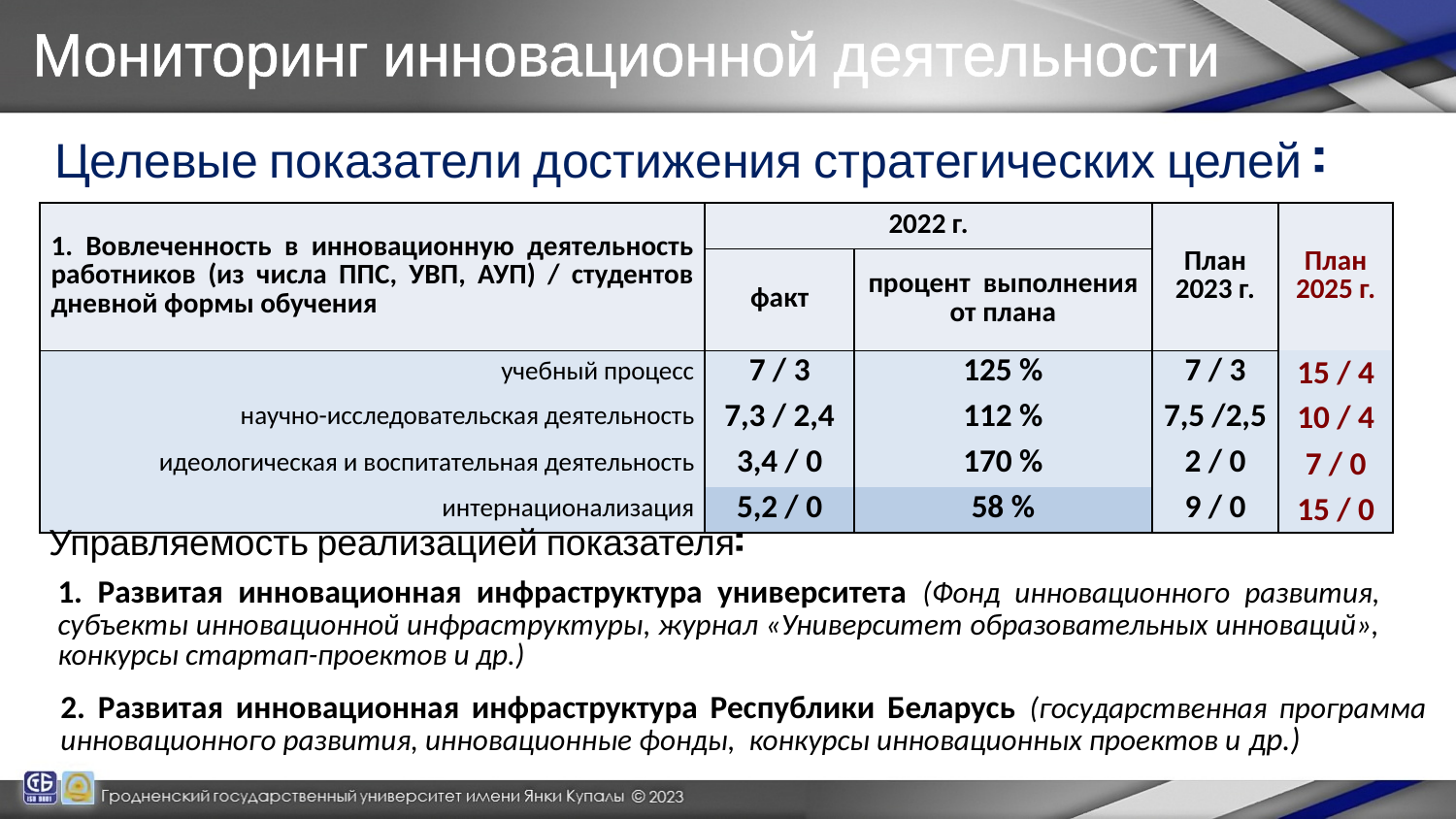

Мониторинг инновационной деятельности
Целевые показатели достижения стратегических целей :
| 1. Вовлеченность в инновационную деятельность работников (из числа ППС, УВП, АУП) / студентов дневной формы обучения | 2022 г. |  | План 2023 г. | План 2025 г. |
| --- | --- | --- | --- | --- |
|  | факт | процент выполнения от плана |  |  |
| учебный процесс | 7 / 3 | 125 % | 7 / 3 | 15 / 4 |
| научно-исследовательская деятельность | 7,3 / 2,4 | 112 % | 7,5 /2,5 | 10 / 4 |
| идеологическая и воспитательная деятельность | 3,4 / 0 | 170 % | 2 / 0 | 7 / 0 |
| интернационализация | 5,2 / 0 | 58 % | 9 / 0 | 15 / 0 |
Управляемость реализацией показателя:
1. Развитая инновационная инфраструктура университета (Фонд инновационного развития, субъекты инновационной инфраструктуры, журнал «Университет образовательных инноваций», конкурсы стартап-проектов и др.)

2. Развитая инновационная инфраструктура Республики Беларусь (государственная программа инновационного развития, инновационные фонды,  конкурсы инновационных проектов и др.)